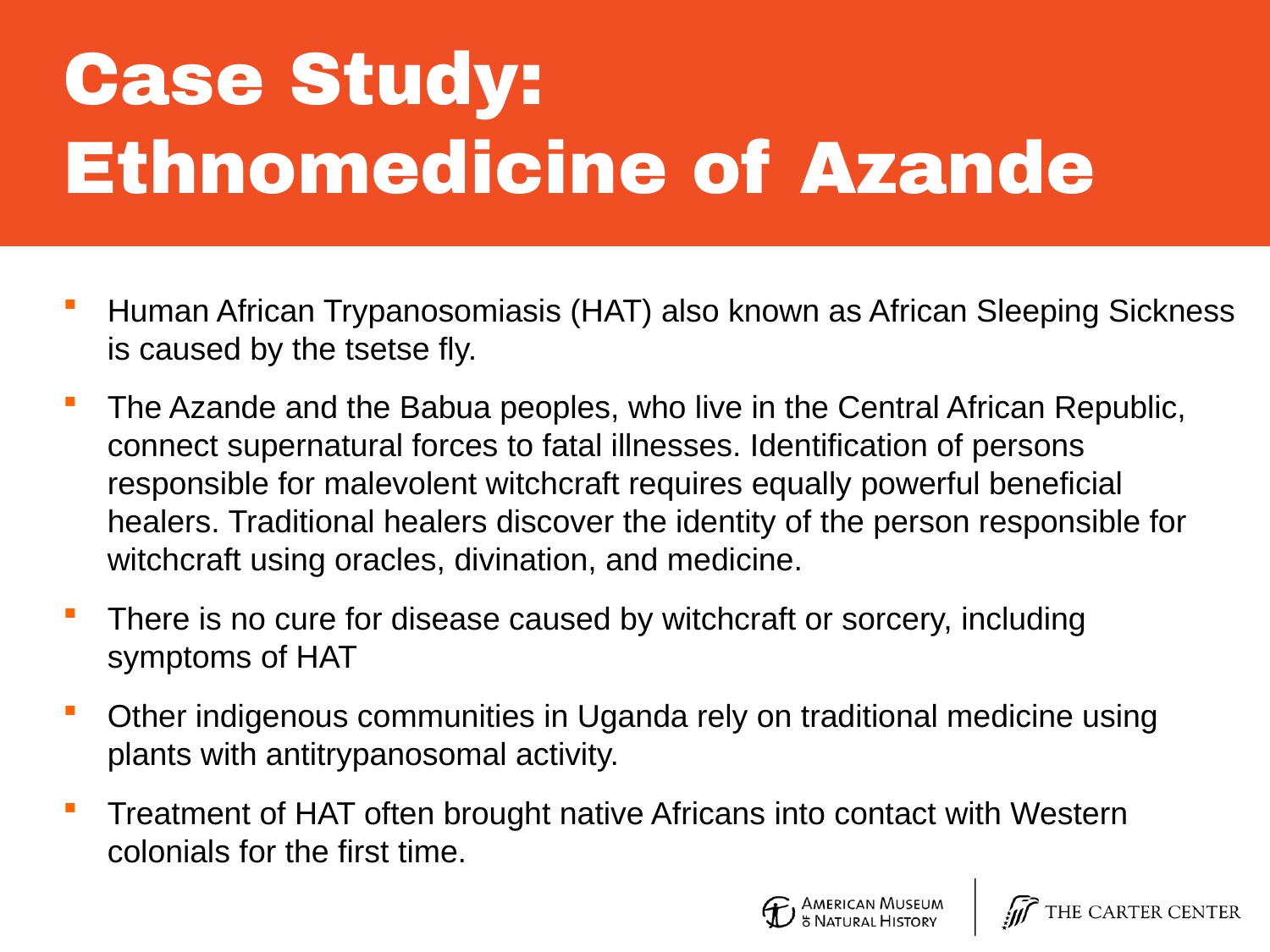

# Case Study: Ethnomedicine of Azande
Human African Trypanosomiasis (HAT) also known as African Sleeping Sickness is caused by the tsetse fly.
The Azande and the Babua peoples, who live in the Central African Republic, connect supernatural forces to fatal illnesses. Identification of persons responsible for malevolent witchcraft requires equally powerful beneficial healers. Traditional healers discover the identity of the person responsible for witchcraft using oracles, divination, and medicine.
There is no cure for disease caused by witchcraft or sorcery, including symptoms of HAT
Other indigenous communities in Uganda rely on traditional medicine using plants with antitrypanosomal activity.
Treatment of HAT often brought native Africans into contact with Western colonials for the first time.